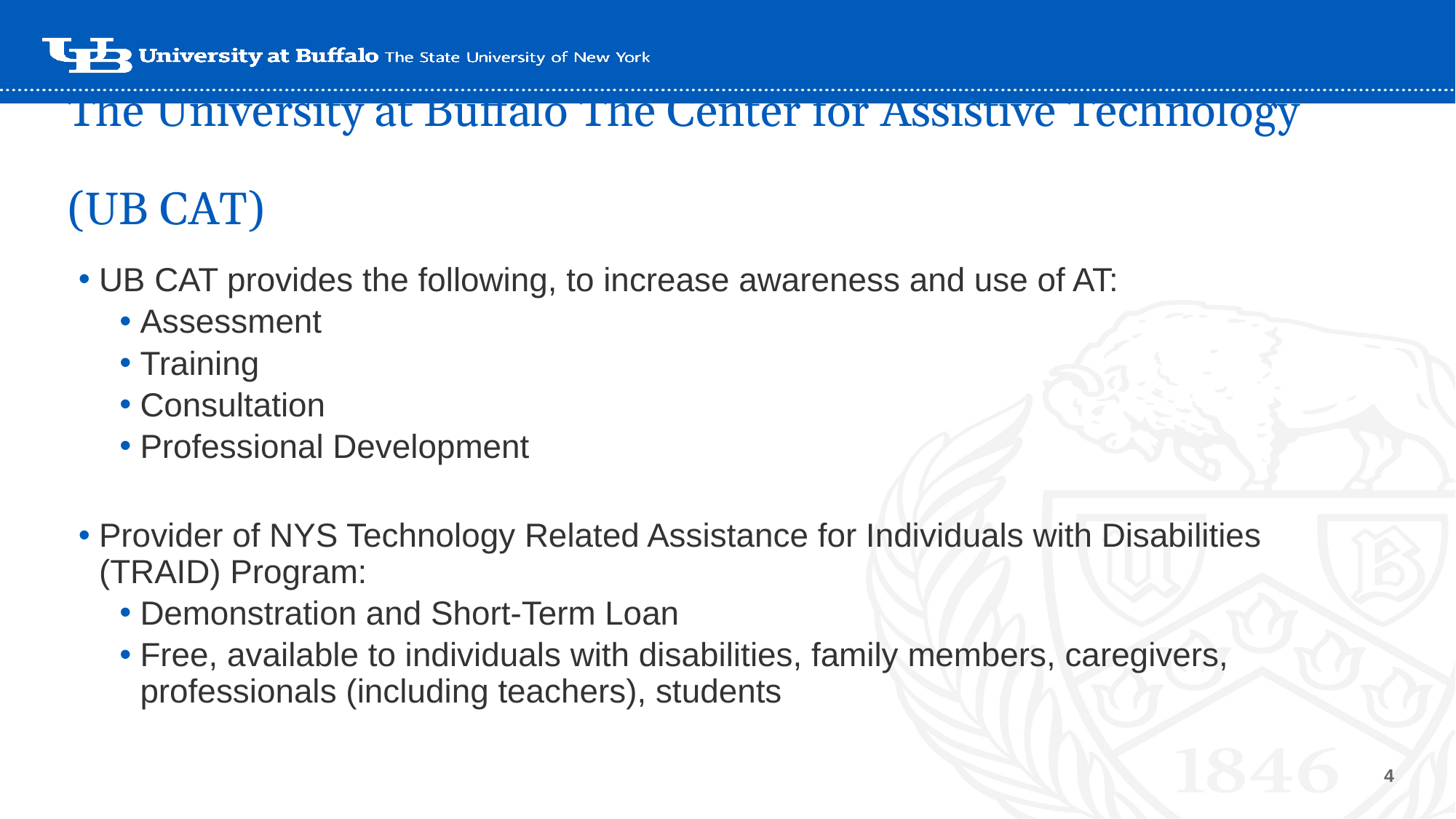

# The University at Buffalo The Center for Assistive Technology (UB CAT)
UB CAT provides the following, to increase awareness and use of AT:
Assessment
Training
Consultation
Professional Development

Provider of NYS Technology Related Assistance for Individuals with Disabilities (TRAID) Program:
Demonstration and Short-Term Loan
Free, available to individuals with disabilities, family members, caregivers, professionals (including teachers), students